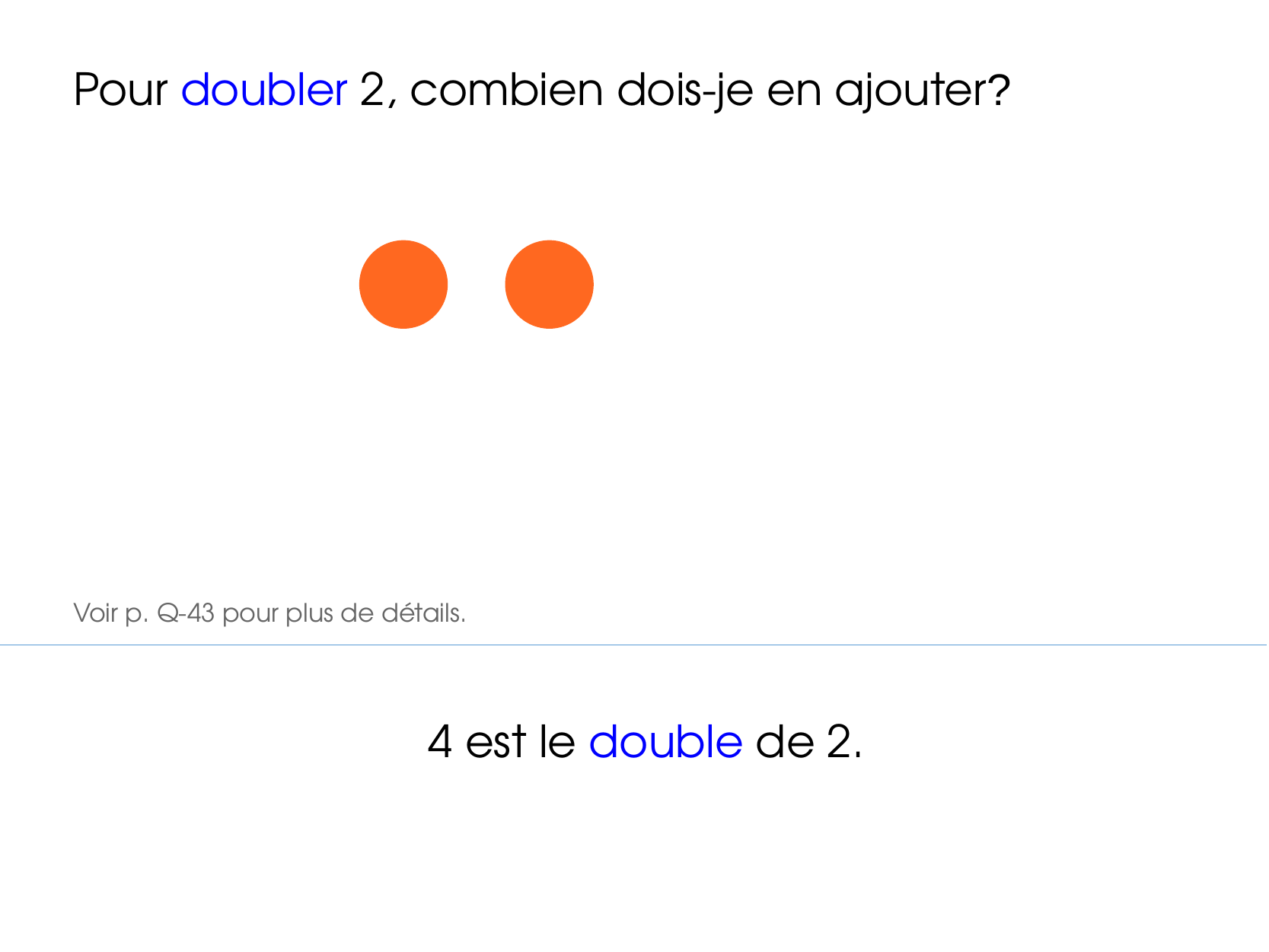

Pour doubler 2, combien dois-je en ajouter?

Voir p. Q-43 pour plus de détails.
4 est le double de 2.